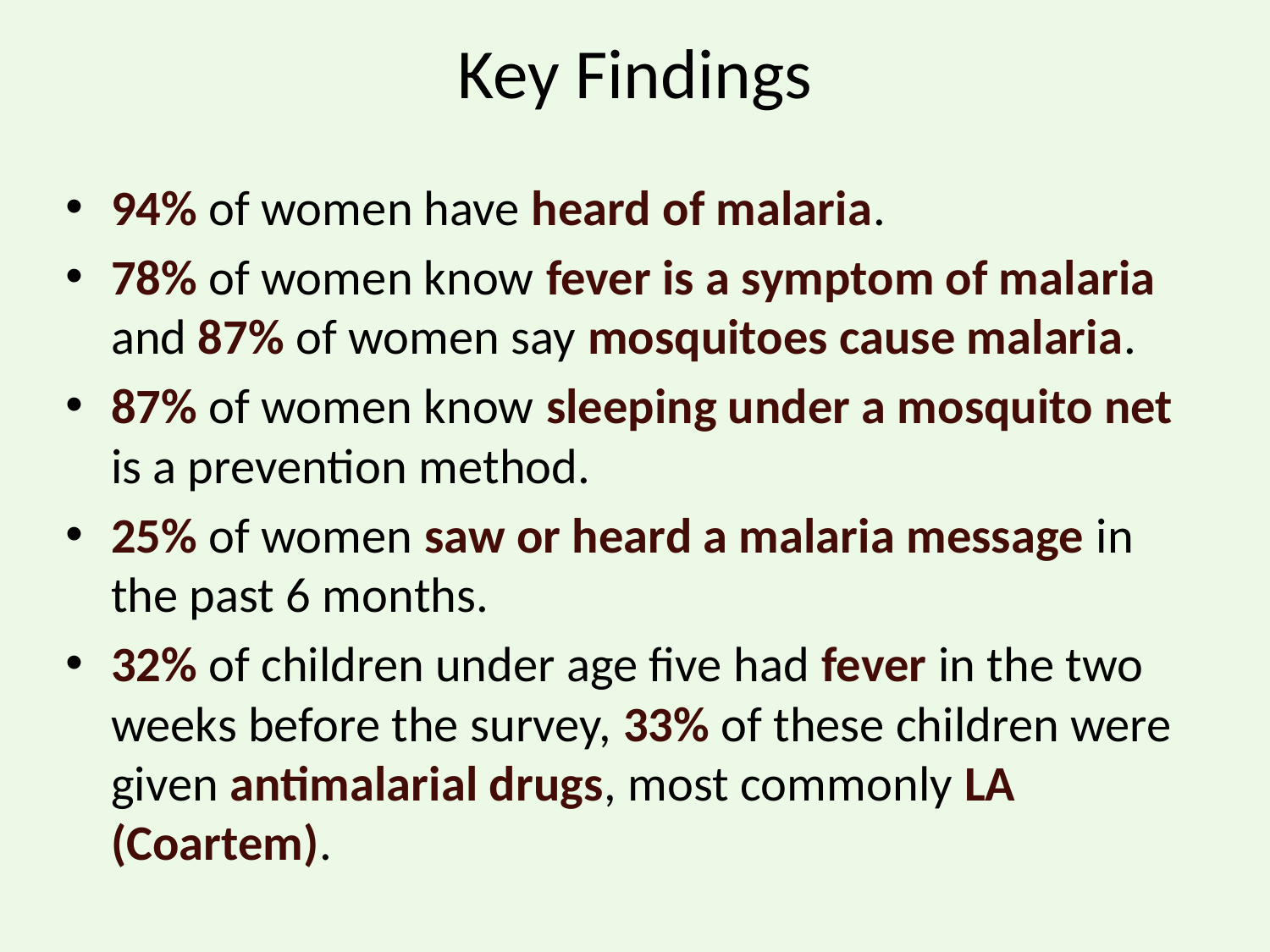

# Key Findings
94% of women have heard of malaria.
78% of women know fever is a symptom of malaria and 87% of women say mosquitoes cause malaria.
87% of women know sleeping under a mosquito net is a prevention method.
25% of women saw or heard a malaria message in the past 6 months.
32% of children under age five had fever in the two weeks before the survey, 33% of these children were given antimalarial drugs, most commonly LA (Coartem).